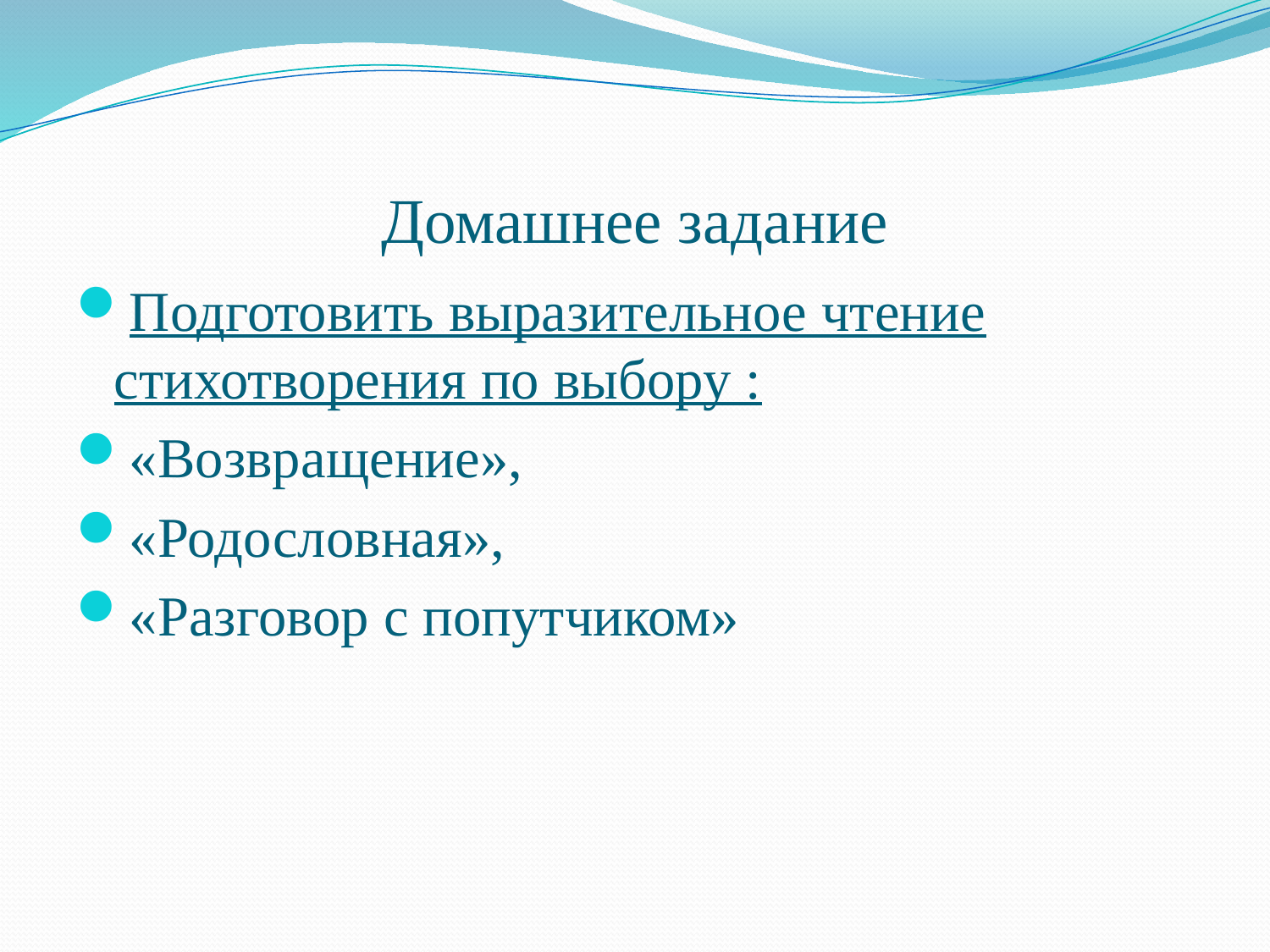

# Домашнее задание
Подготовить выразительное чтение стихотворения по выбору :
«Возвращение»,
«Родословная»,
«Разговор с попутчиком»